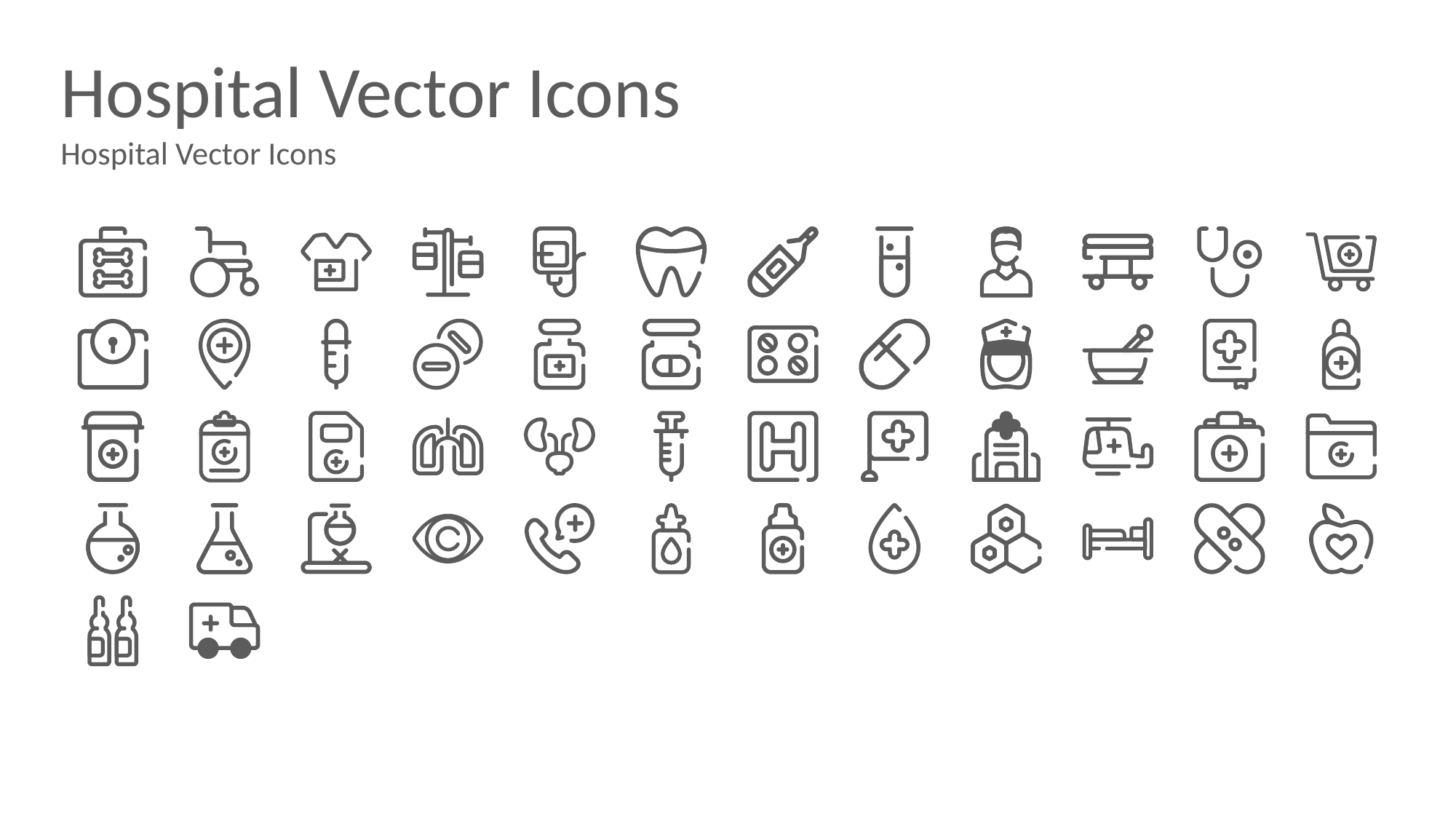

# Hospital Vector Icons
Hospital Vector Icons